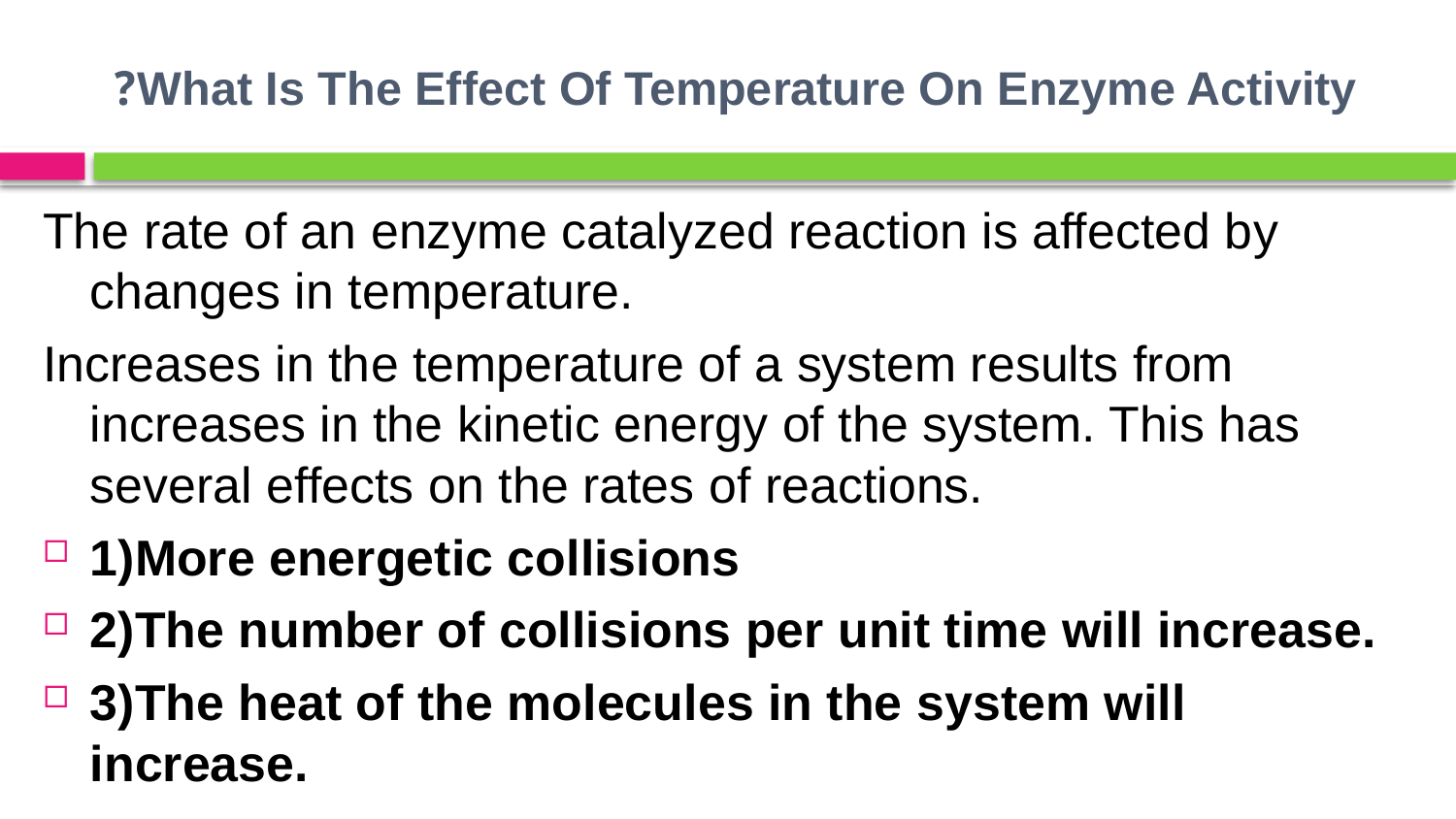

# What Is The Effect Of Temperature On Enzyme Activity?
The rate of an enzyme catalyzed reaction is affected by changes in temperature.
Increases in the temperature of a system results from increases in the kinetic energy of the system. This has several effects on the rates of reactions.
1)More energetic collisions
2)The number of collisions per unit time will increase.
3)The heat of the molecules in the system will increase.